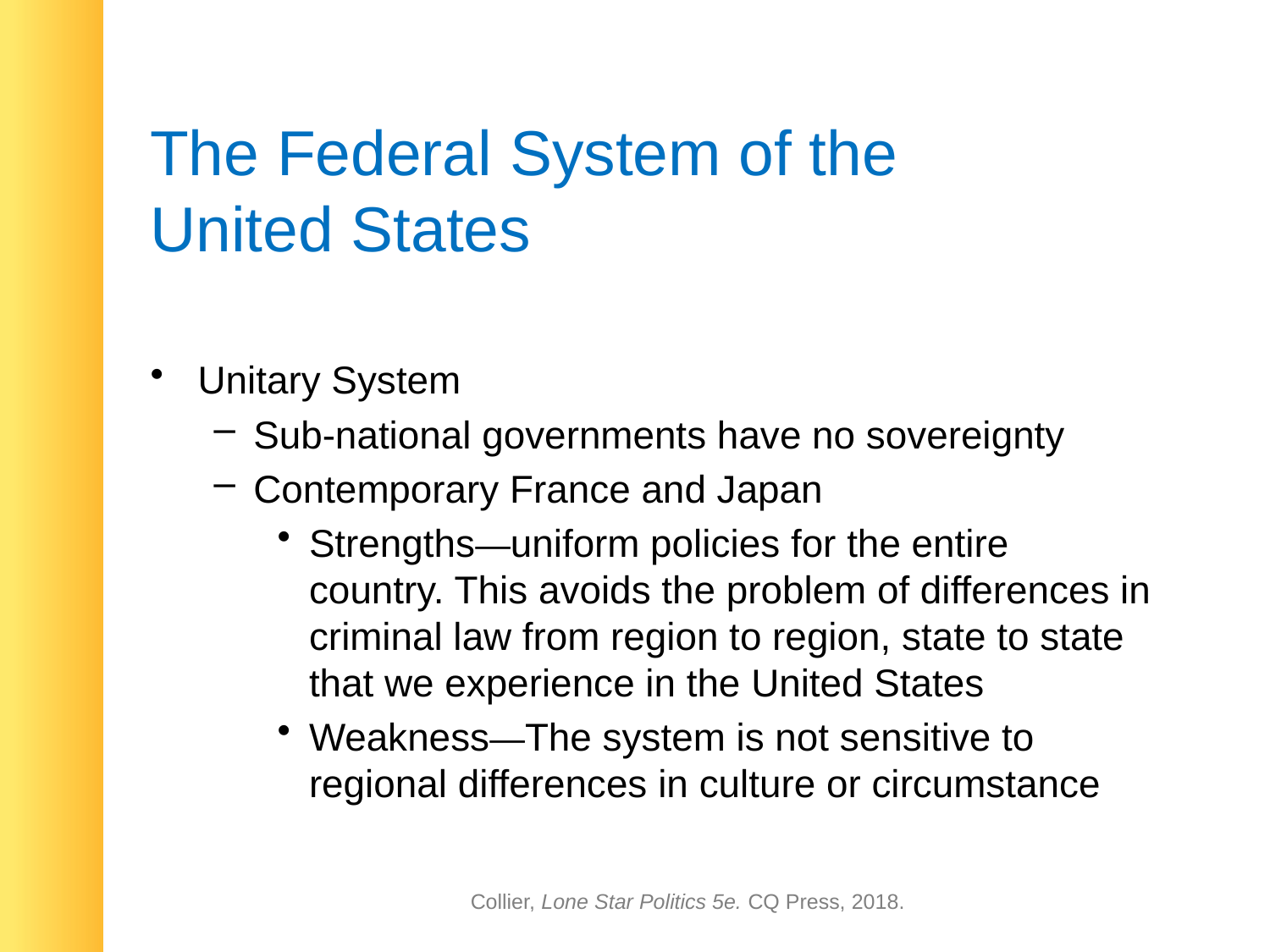

# The Federal System of the United States
Unitary System
Sub-national governments have no sovereignty
Contemporary France and Japan
Strengths—uniform policies for the entire country. This avoids the problem of differences in criminal law from region to region, state to state that we experience in the United States
Weakness—The system is not sensitive to regional differences in culture or circumstance
Collier, Lone Star Politics 5e. CQ Press, 2018.